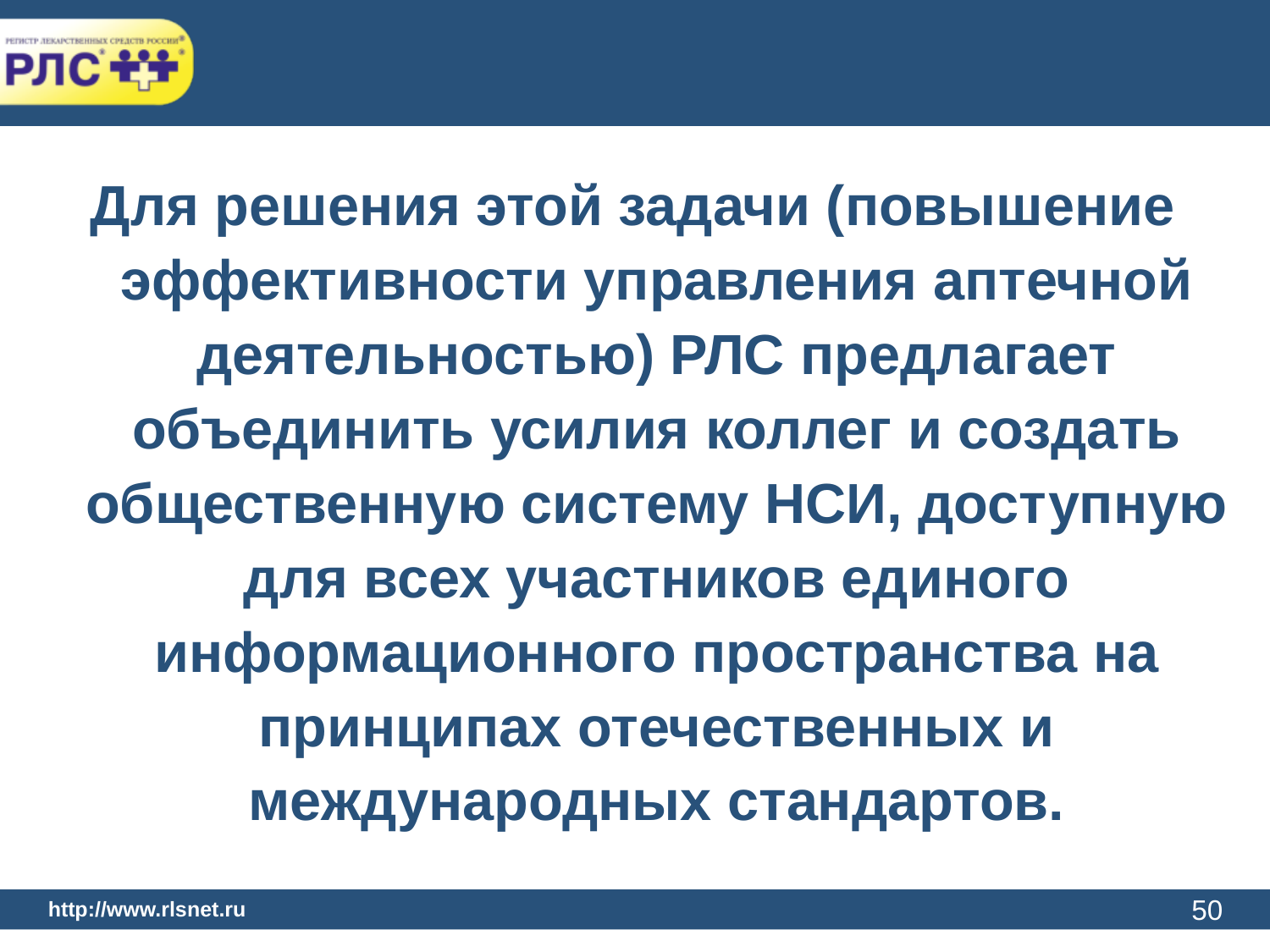

Для решения этой задачи (повышение эффективности управления аптечной деятельностью) РЛС предлагает объединить усилия коллег и создать общественную систему НСИ, доступную для всех участников единого информационного пространства на принципах отечественных и международных стандартов.
50